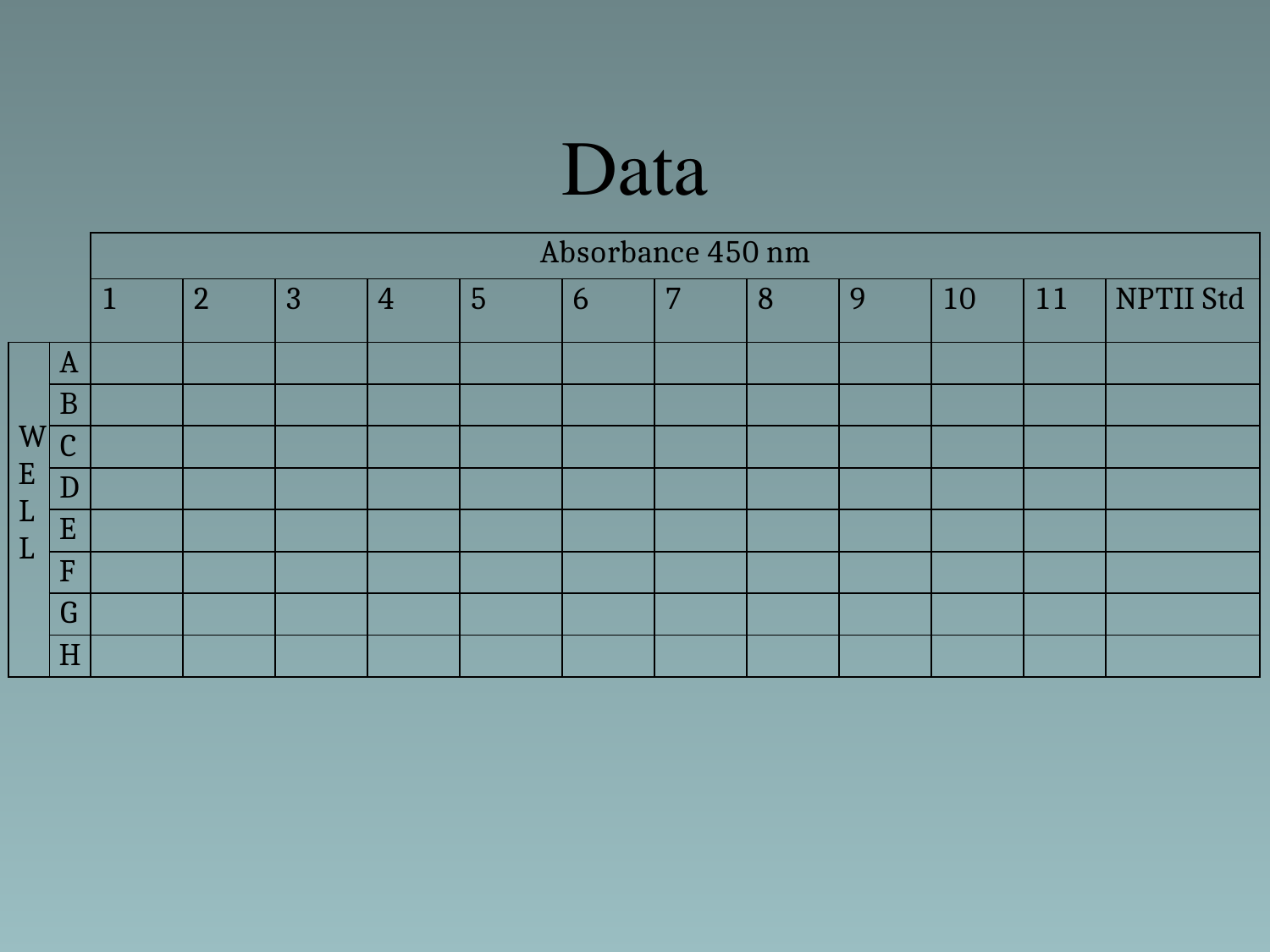

# Data
|  |  | Absorbance 450 nm |  |  |  |  |  |  |  |  |  |  |  |
| --- | --- | --- | --- | --- | --- | --- | --- | --- | --- | --- | --- | --- | --- |
|  |  | 1 | 2 | 3 | 4 | 5 | 6 | 7 | 8 | 9 | 10 | 11 | NPTII Std |
| W E L L | A |  |  |  |  |  |  |  |  |  |  |  |  |
|  | B |  |  |  |  |  |  |  |  |  |  |  |  |
|  | C |  |  |  |  |  |  |  |  |  |  |  |  |
|  | D |  |  |  |  |  |  |  |  |  |  |  |  |
|  | E |  |  |  |  |  |  |  |  |  |  |  |  |
|  | F |  |  |  |  |  |  |  |  |  |  |  |  |
|  | G |  |  |  |  |  |  |  |  |  |  |  |  |
|  | H |  |  |  |  |  |  |  |  |  |  |  |  |